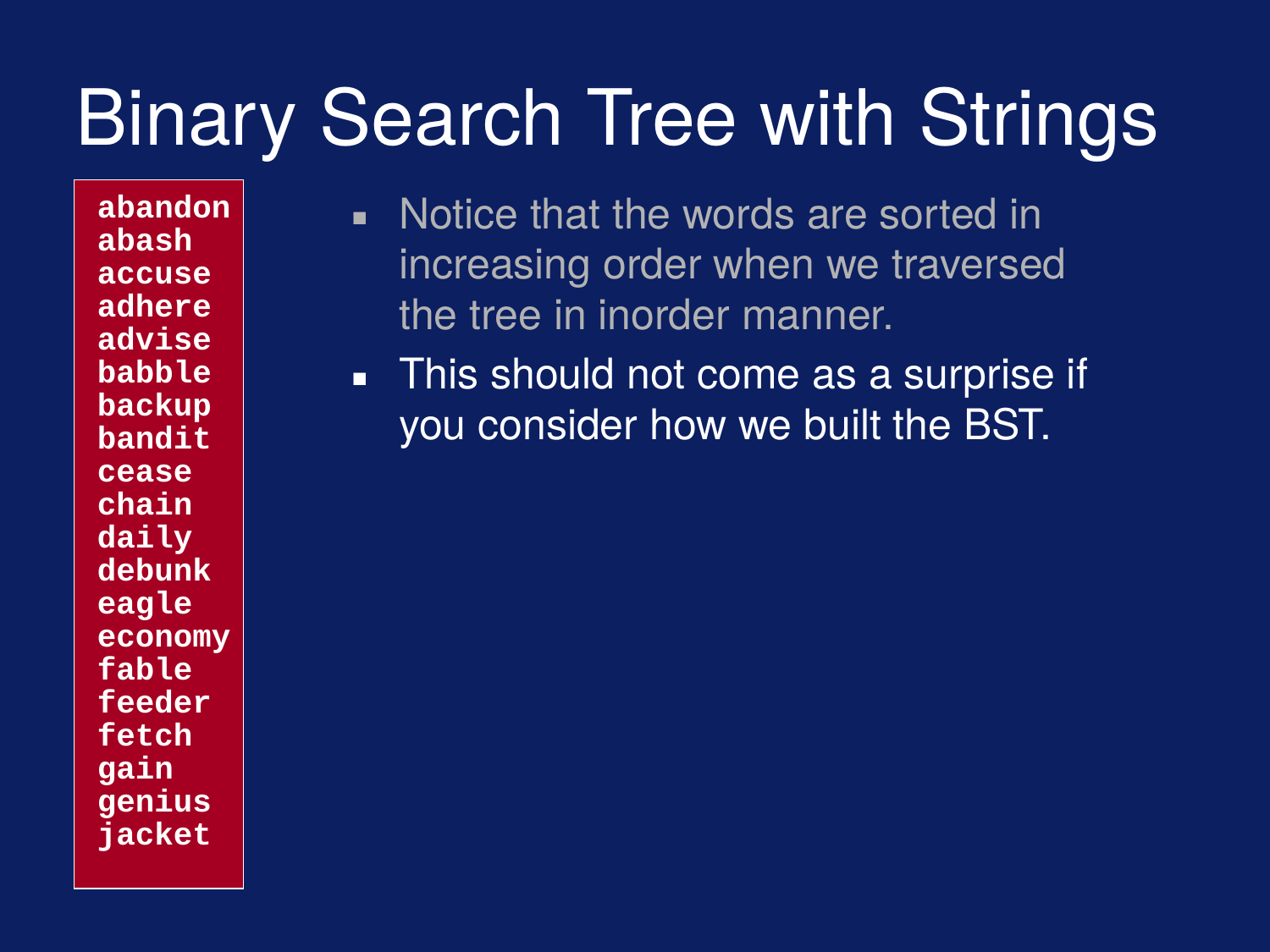

# Binary Search Tree with Strings

Notice that the words are sorted in increasing order when we traversed the tree in inorder manner.
This should not come as a surprise if you consider how we built the BST.

abandon
abash
accuse
adhere
advise
babble
backup
bandit
cease
chain
daily
debunk
eagle
economy
fable
feeder
fetch
gain
genius
jacket